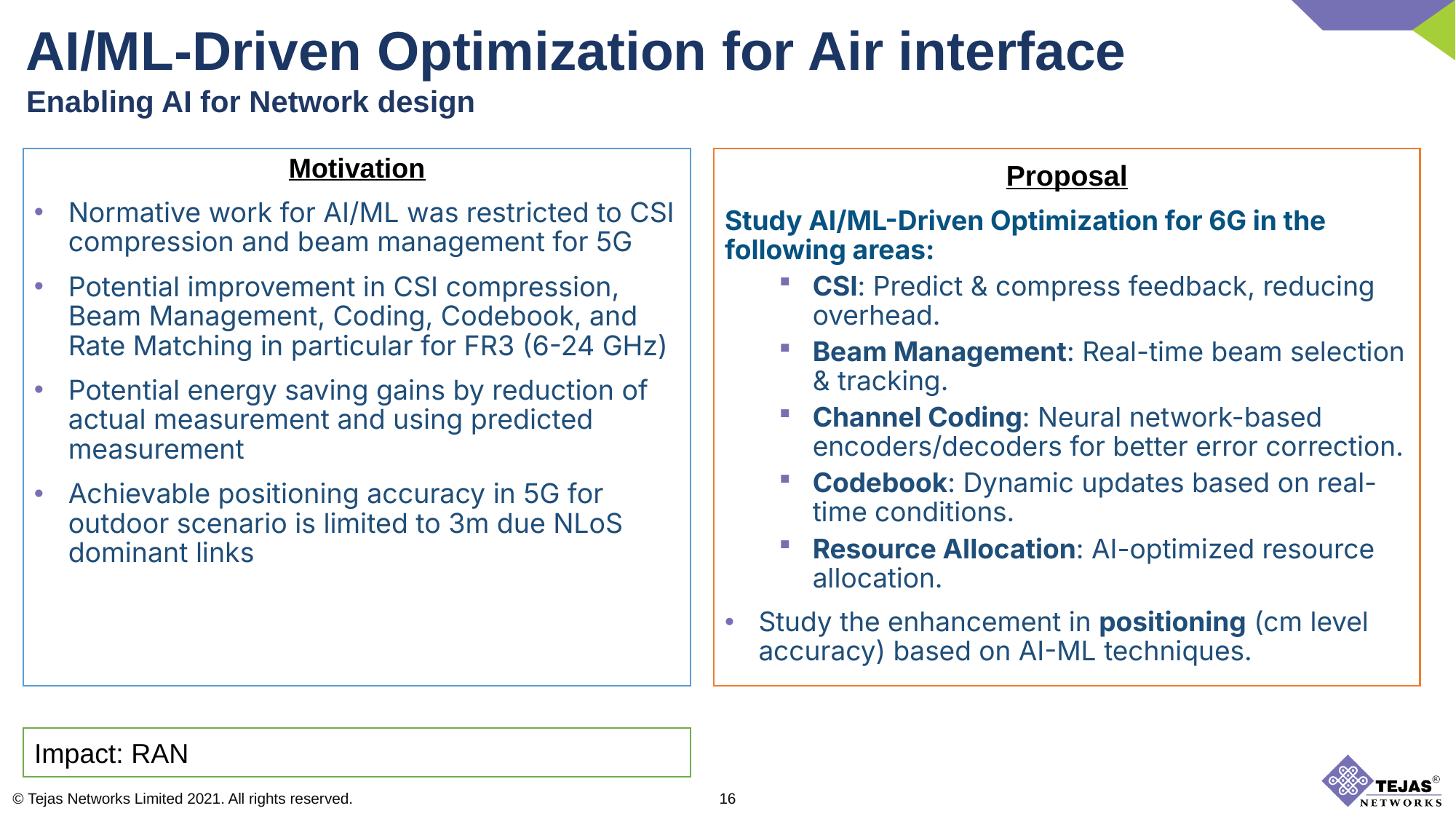

AI/ML-Driven Optimization for Air interface
Enabling AI for Network design

Proposal
Study AI/ML-Driven Optimization for 6G in the following areas:
CSI: Predict & compress feedback, reducing overhead.
Beam Management: Real-time beam selection & tracking.
Channel Coding: Neural network-based encoders/decoders for better error correction.
Codebook: Dynamic updates based on real-time conditions.
Resource Allocation: AI-optimized resource allocation.
Study the enhancement in positioning (cm level accuracy) based on AI-ML techniques.

Motivation
Normative work for AI/ML was restricted to CSI compression and beam management for 5G
Potential improvement in CSI compression, Beam Management, Coding, Codebook, and Rate Matching in particular for FR3 (6-24 GHz)
Potential energy saving gains by reduction of actual measurement and using predicted measurement
Achievable positioning accuracy in 5G for outdoor scenario is limited to 3m due NLoS dominant links
Impact: RAN